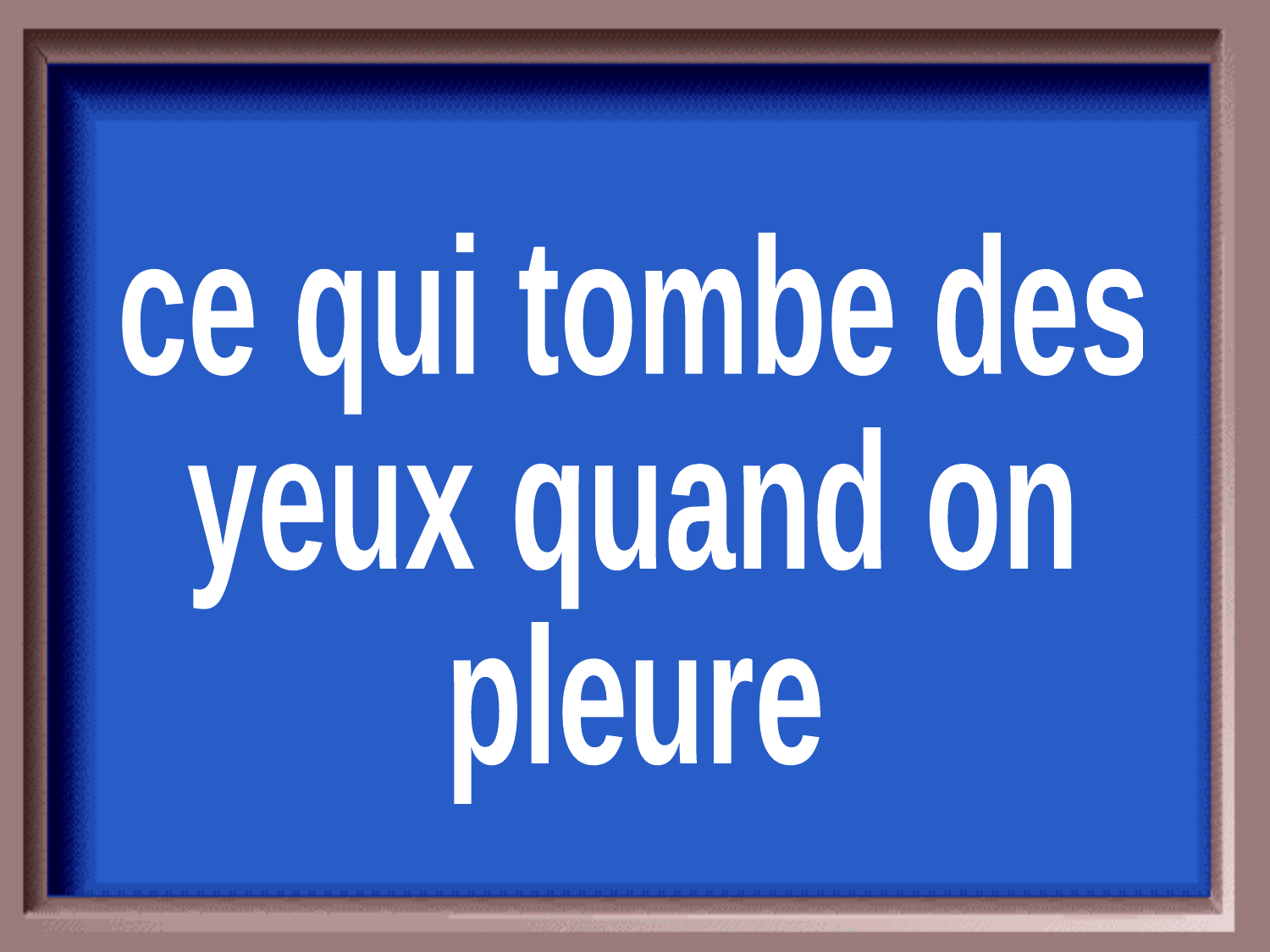

ce qui tombe des
yeux quand on
pleure